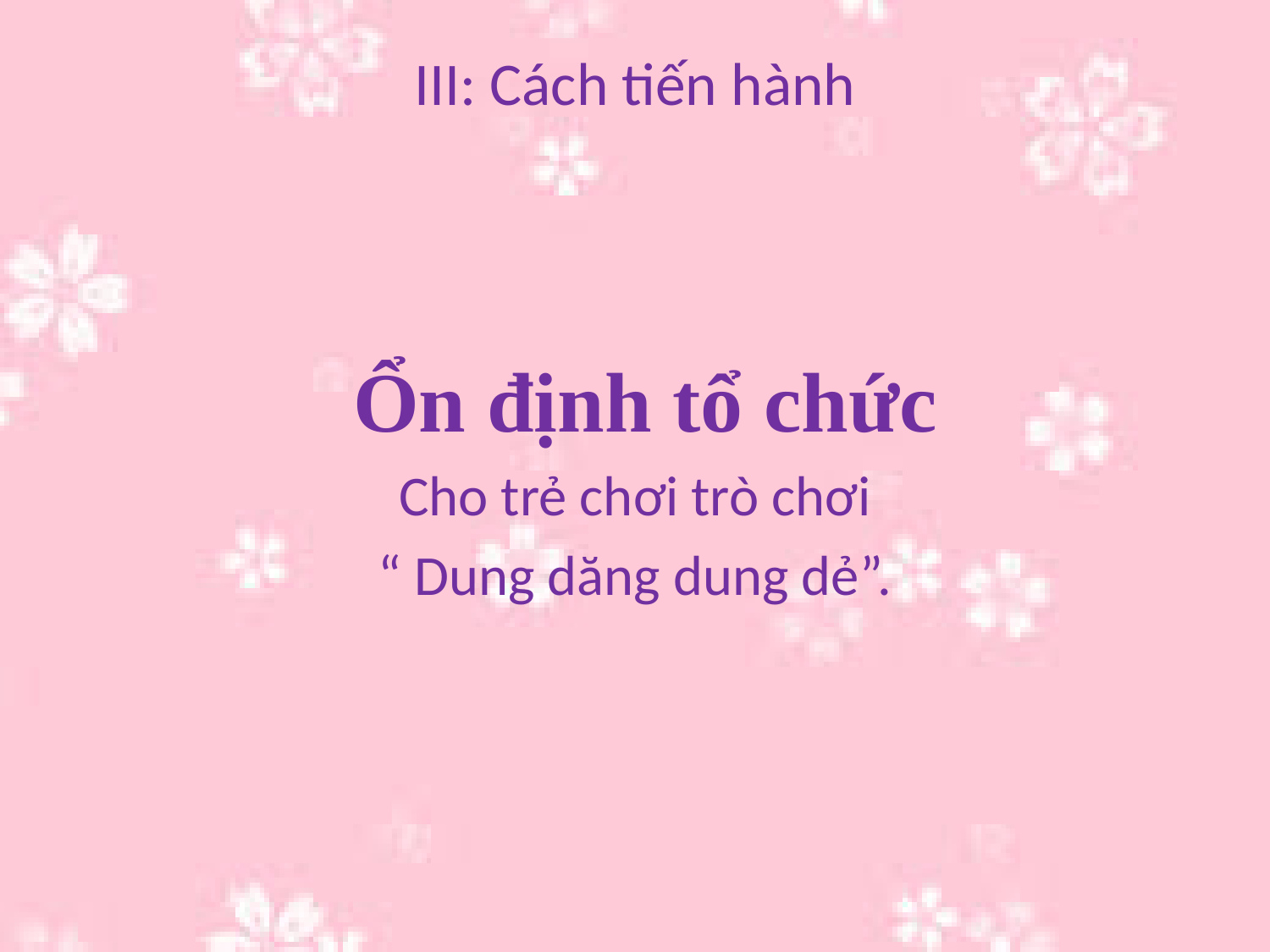

# III: Cách tiến hành

 Ổn định tổ chức
 Cho trẻ chơi trò chơi
“ Dung dăng dung dẻ”.